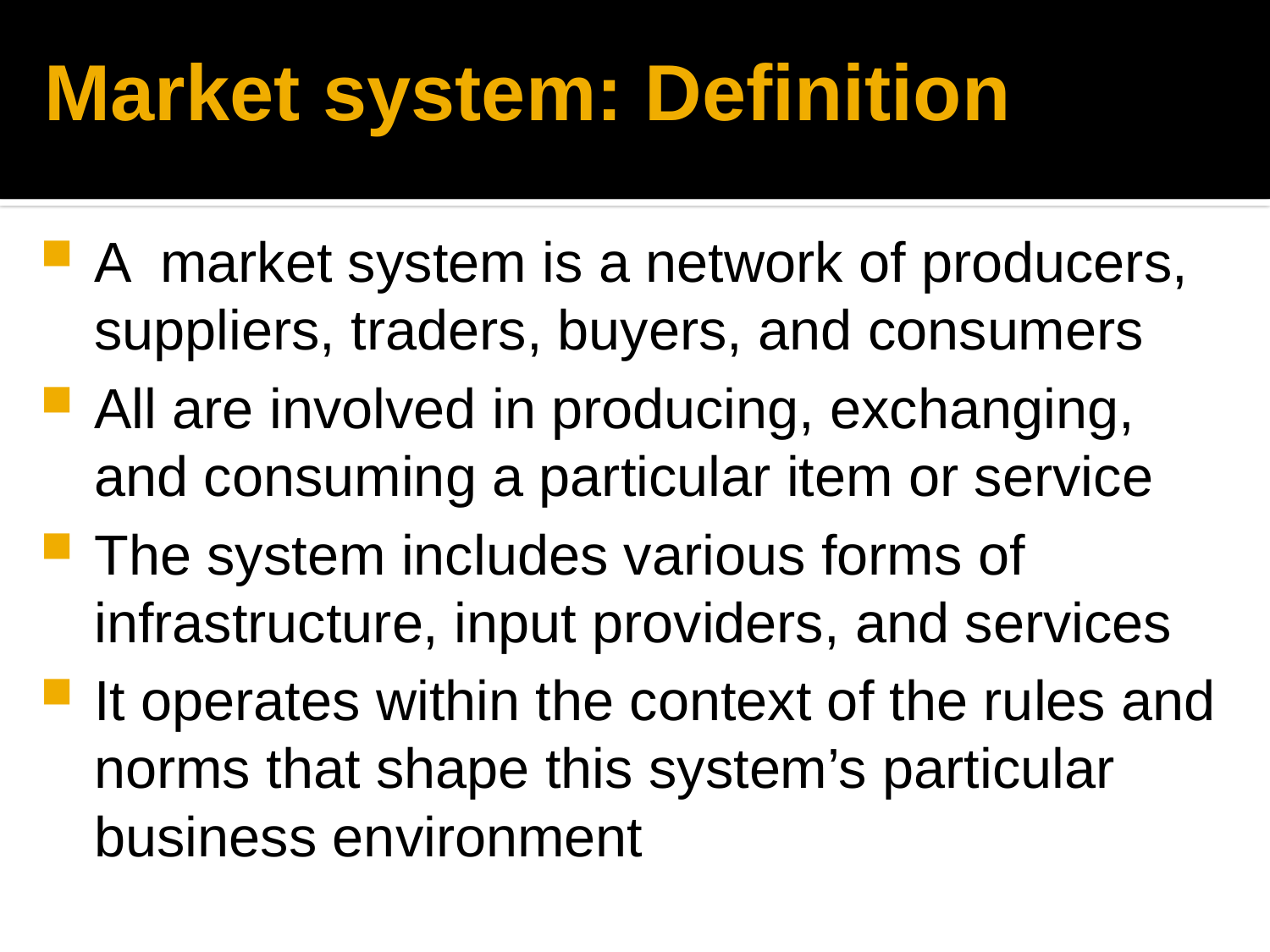

# Market system: Definition
A  market system is a network of producers, suppliers, traders, buyers, and consumers
All are involved in producing, exchanging, and consuming a particular item or service
The system includes various forms of infrastructure, input providers, and services
It operates within the context of the rules and norms that shape this system’s particular business environment